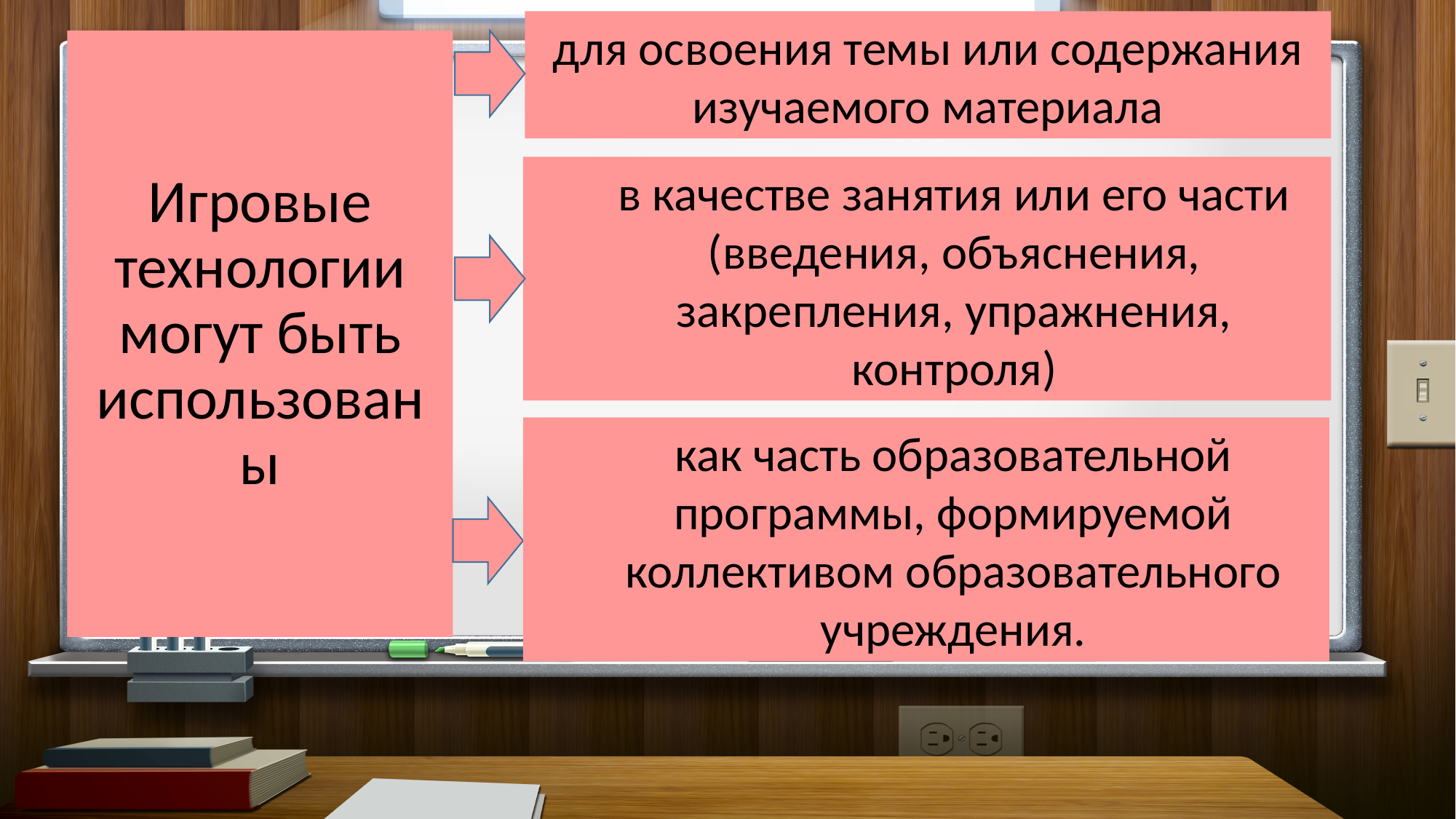

для освоения темы или содержания изучаемого материала
Игровые технологии могут быть использованы

в качестве занятия или его части (введения, объяснения, закрепления, упражнения, контроля)

как часть образовательной программы, формируемой коллективом образовательного учреждения.